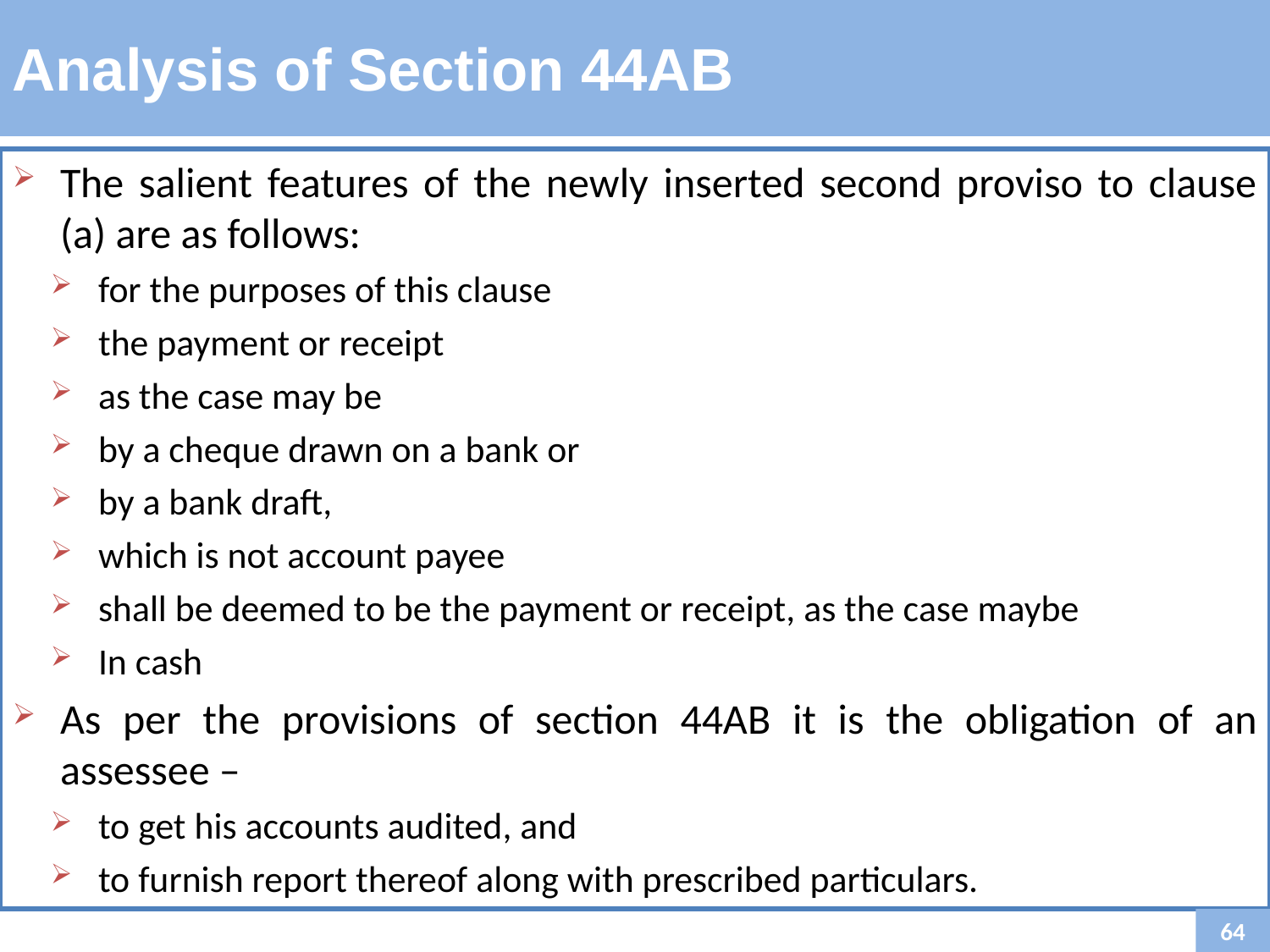

Analysis of Section 44AB
The salient features of the newly inserted second proviso to clause (a) are as follows:
for the purposes of this clause
the payment or receipt
as the case may be
by a cheque drawn on a bank or
by a bank draft,
which is not account payee
shall be deemed to be the payment or receipt, as the case maybe
In cash
As per the provisions of section 44AB it is the obligation of an assessee –
to get his accounts audited, and
to furnish report thereof along with prescribed particulars.

64